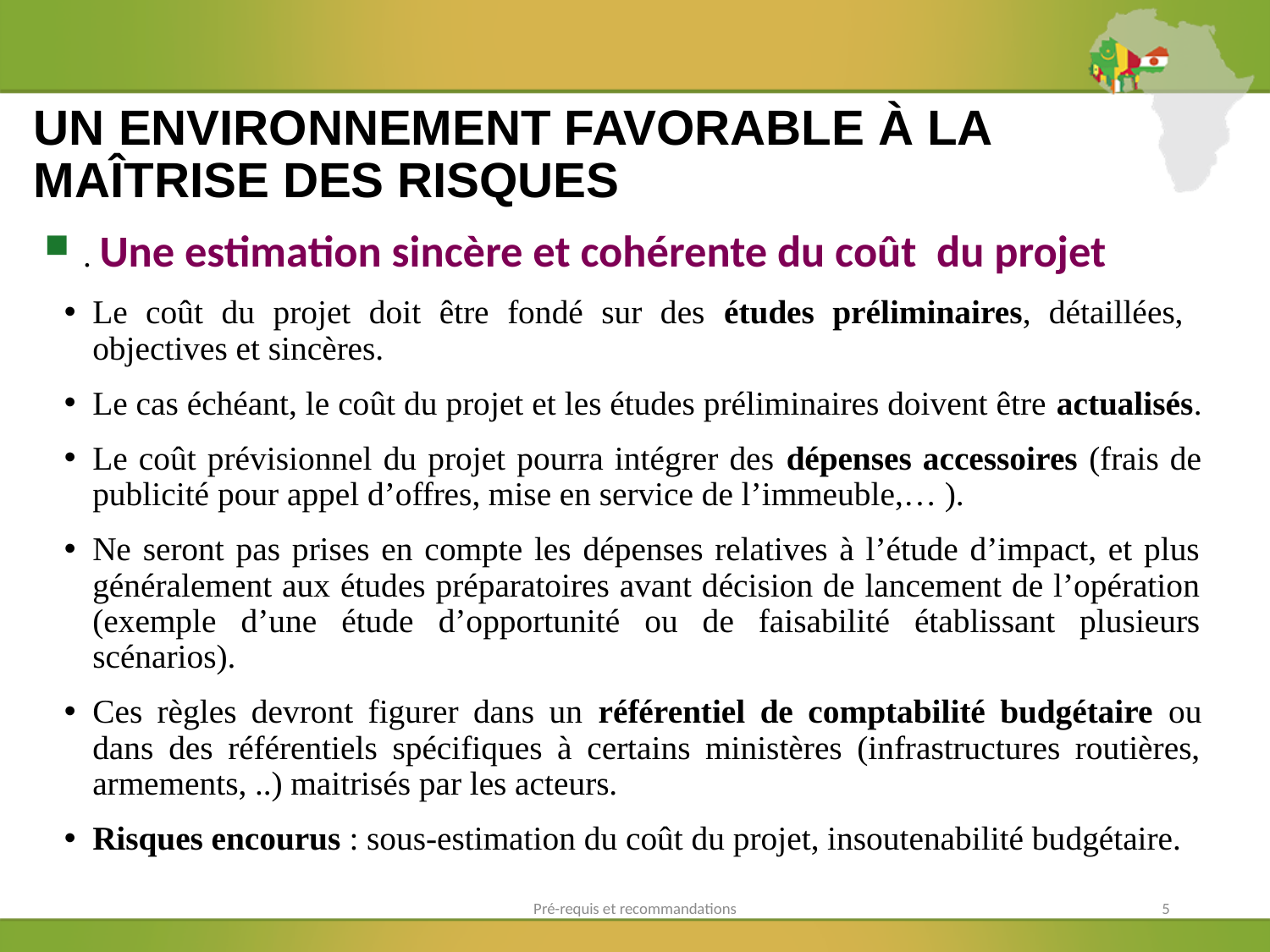

# UN ENVIRONNEMENT FAVORABLE À LA MAÎTRISE DES RISQUES
. Une estimation sincère et cohérente du coût  du projet
Le coût du projet doit être fondé sur des études préliminaires, détaillées,  objectives et sincères.
Le cas échéant, le coût du projet et les études préliminaires doivent être actualisés.
Le coût prévisionnel du projet pourra intégrer des dépenses accessoires (frais de publicité pour appel d’offres, mise en service de l’immeuble,… ).
Ne seront pas prises en compte les dépenses relatives à l’étude d’impact, et plus généralement aux études préparatoires avant décision de lancement de l’opération (exemple d’une étude d’opportunité ou de faisabilité établissant plusieurs scénarios).
Ces règles devront figurer dans un référentiel de comptabilité budgétaire ou dans des référentiels spécifiques à certains ministères (infrastructures routières, armements, ..) maitrisés par les acteurs.
Risques encourus : sous-estimation du coût du projet, insoutenabilité budgétaire.

Pré-requis et recommandations
5